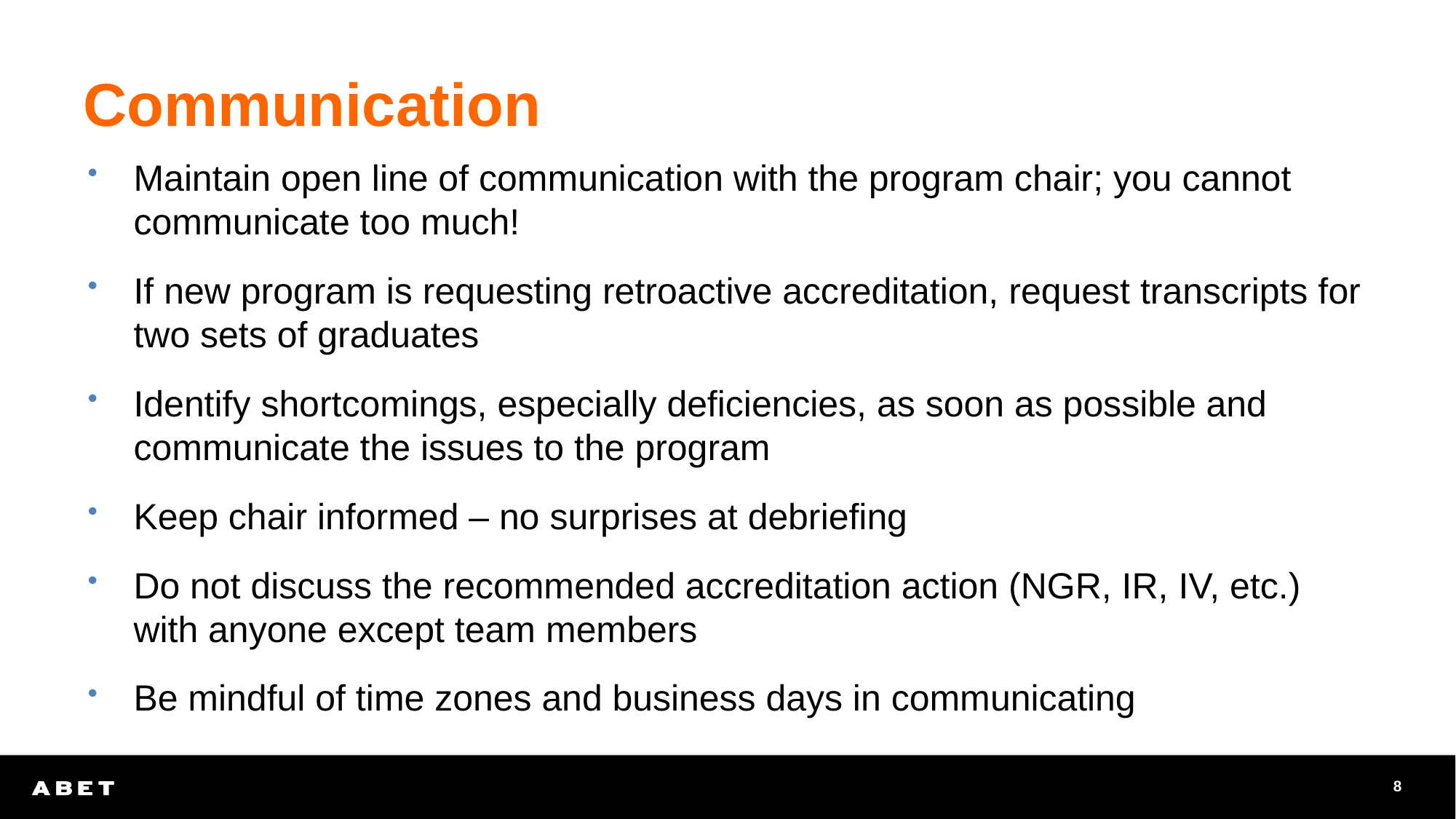

# Communication
Maintain open line of communication with the program chair; you cannot communicate too much!
If new program is requesting retroactive accreditation, request transcripts for two sets of graduates
Identify shortcomings, especially deficiencies, as soon as possible and communicate the issues to the program
Keep chair informed – no surprises at debriefing
Do not discuss the recommended accreditation action (NGR, IR, IV, etc.) with anyone except team members
Be mindful of time zones and business days in communicating